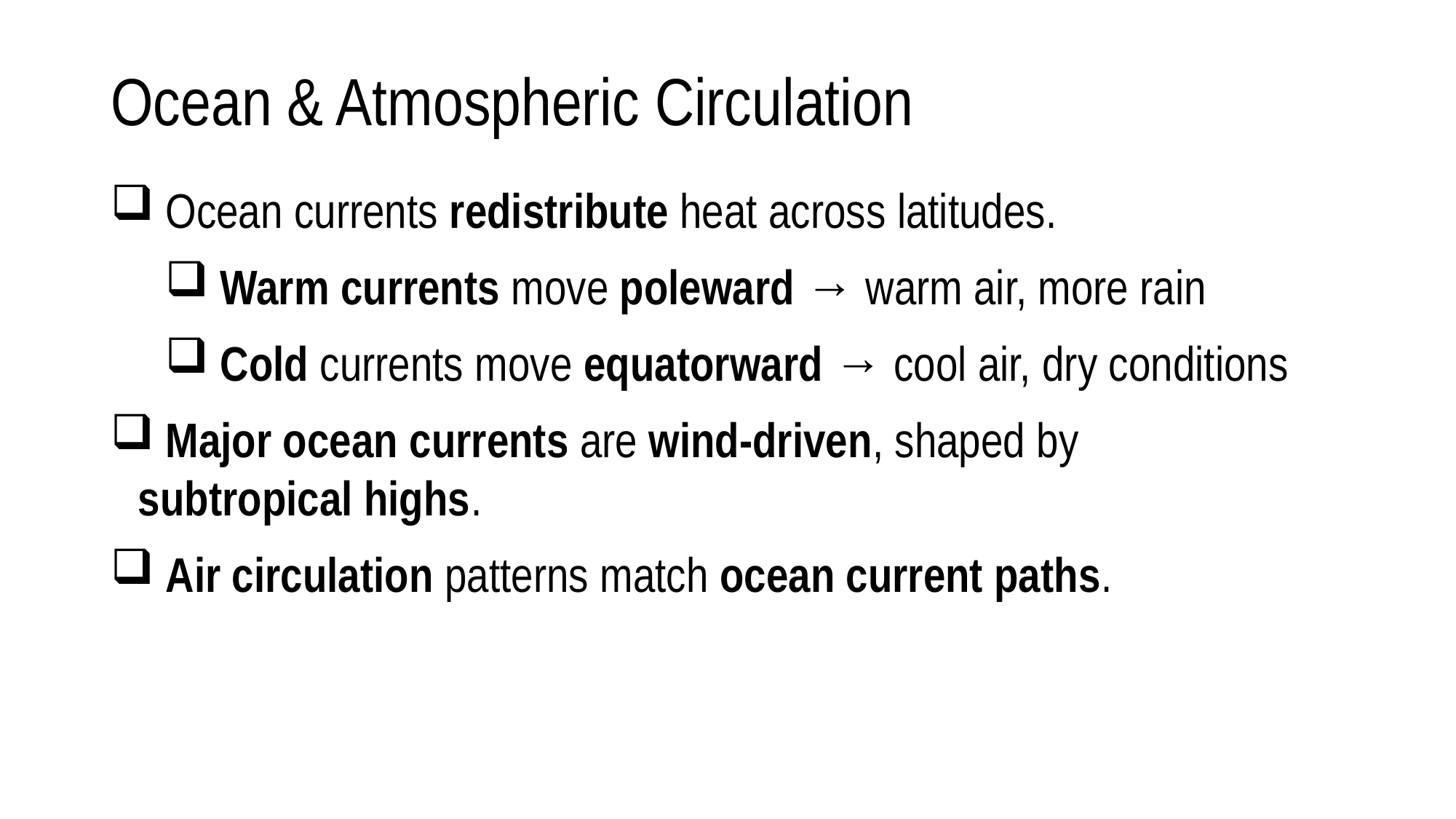

# Ocean & Atmospheric Circulation
 Ocean currents redistribute heat across latitudes.
 Warm currents move poleward → warm air, more rain
 Cold currents move equatorward → cool air, dry conditions
 Major ocean currents are wind-driven, shaped by subtropical highs.
 Air circulation patterns match ocean current paths.